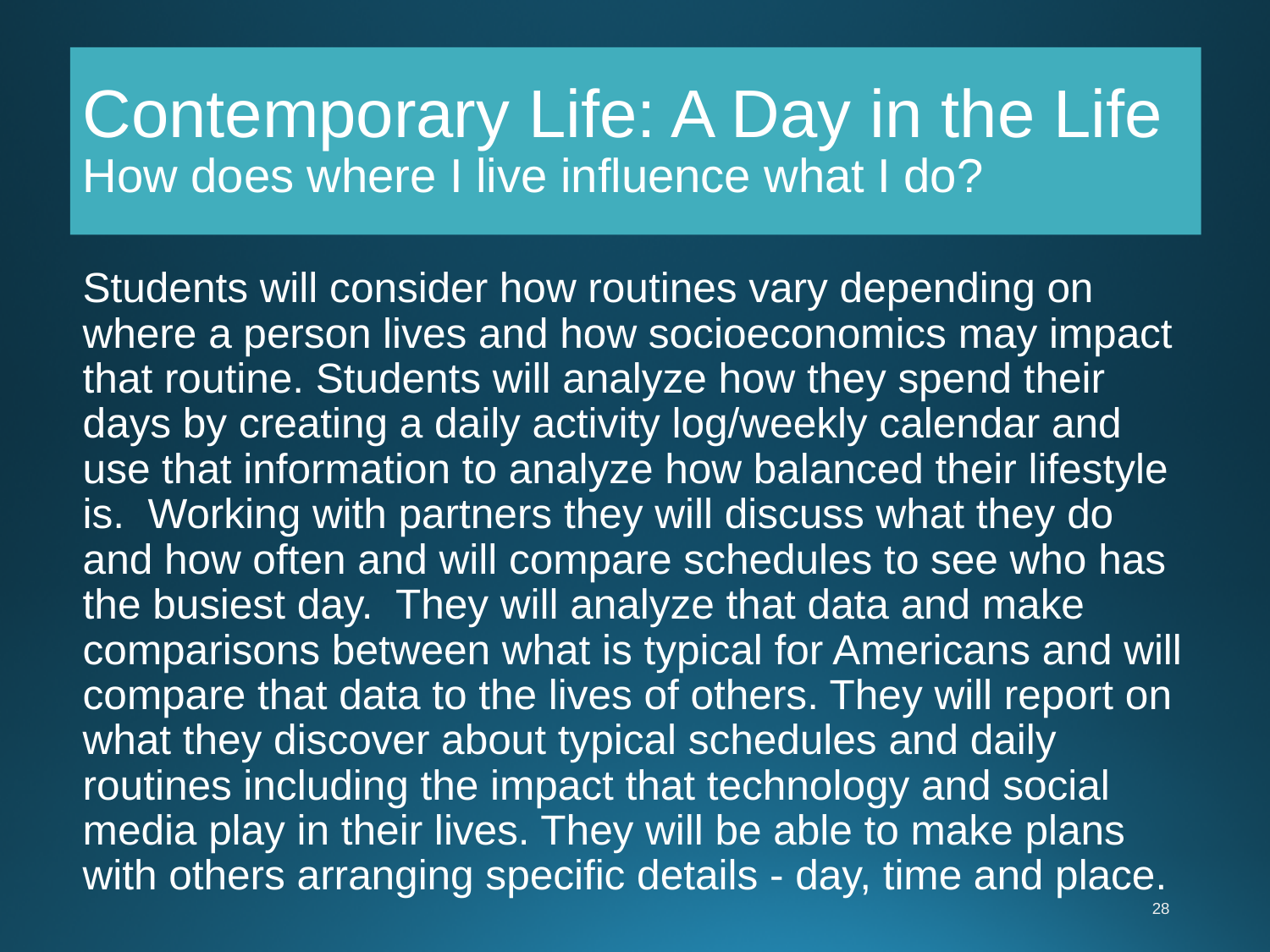

# Contemporary Life: A Day in the Life How does where I live influence what I do?
Students will consider how routines vary depending on where a person lives and how socioeconomics may impact that routine. Students will analyze how they spend their days by creating a daily activity log/weekly calendar and use that information to analyze how balanced their lifestyle is.  Working with partners they will discuss what they do and how often and will compare schedules to see who has the busiest day.  They will analyze that data and make comparisons between what is typical for Americans and will compare that data to the lives of others. They will report on what they discover about typical schedules and daily routines including the impact that technology and social media play in their lives. They will be able to make plans with others arranging specific details - day, time and place.
28